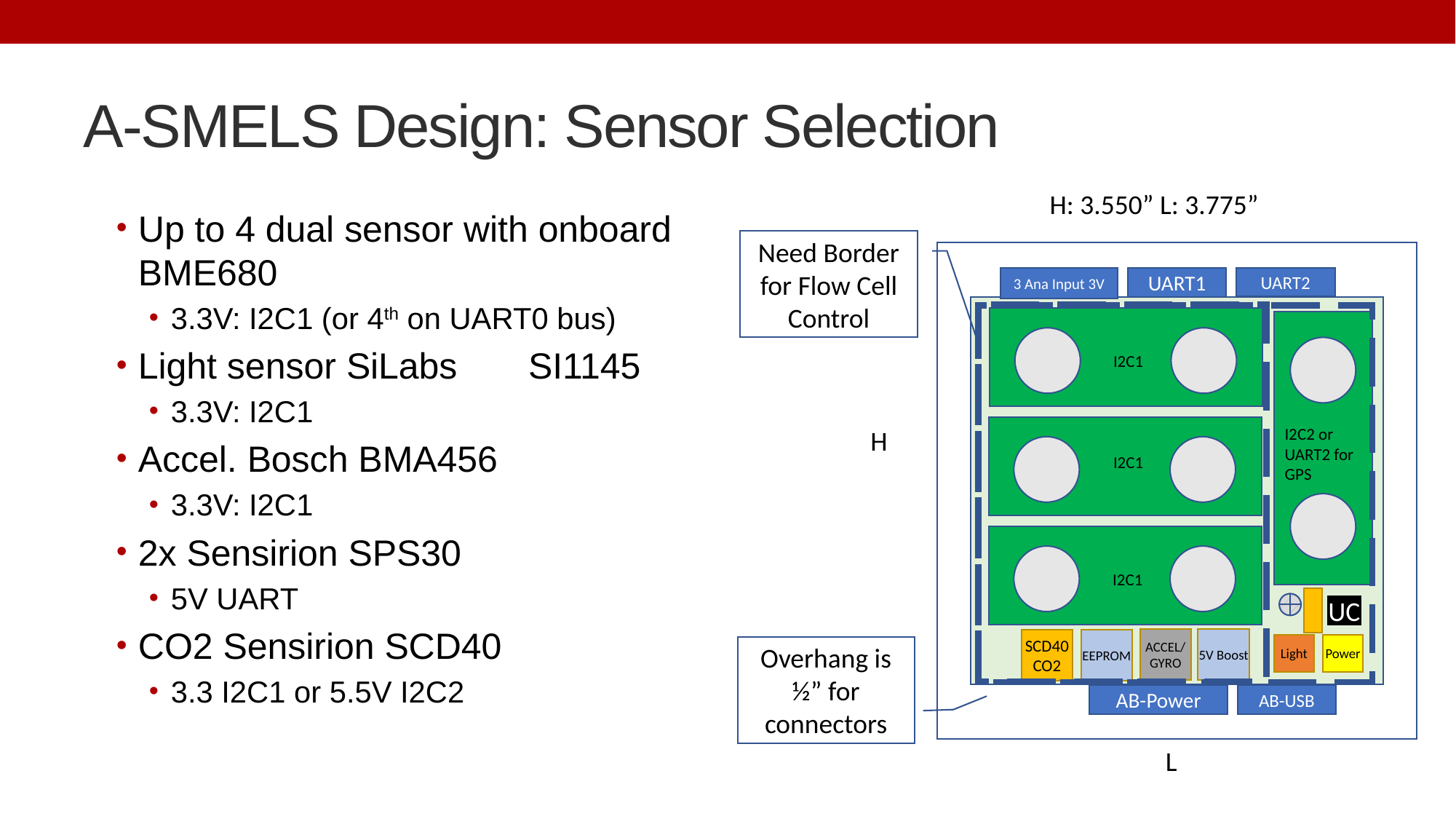

# A-SMELS Design: Sensor Selection
H: 3.550” L: 3.775”
Up to 4 dual sensor with onboard BME680
3.3V: I2C1 (or 4th on UART0 bus)
Light sensor SiLabs       SI1145
3.3V: I2C1
Accel. Bosch BMA456
3.3V: I2C1
2x Sensirion SPS30
5V UART
CO2 Sensirion SCD40
3.3 I2C1 or 5.5V I2C2

Need Border for Flow Cell Control

UART2
3 Ana Input 3V
UART1

I2C1
H
I2C2 or UART2 for GPS
I2C1
I2C1

UC
ACCEL/ GYRO
5V Boost
EEPROM
SCD40 CO2
Light
Power
Overhang is ½” for connectors
AB-USB
AB-Power
L